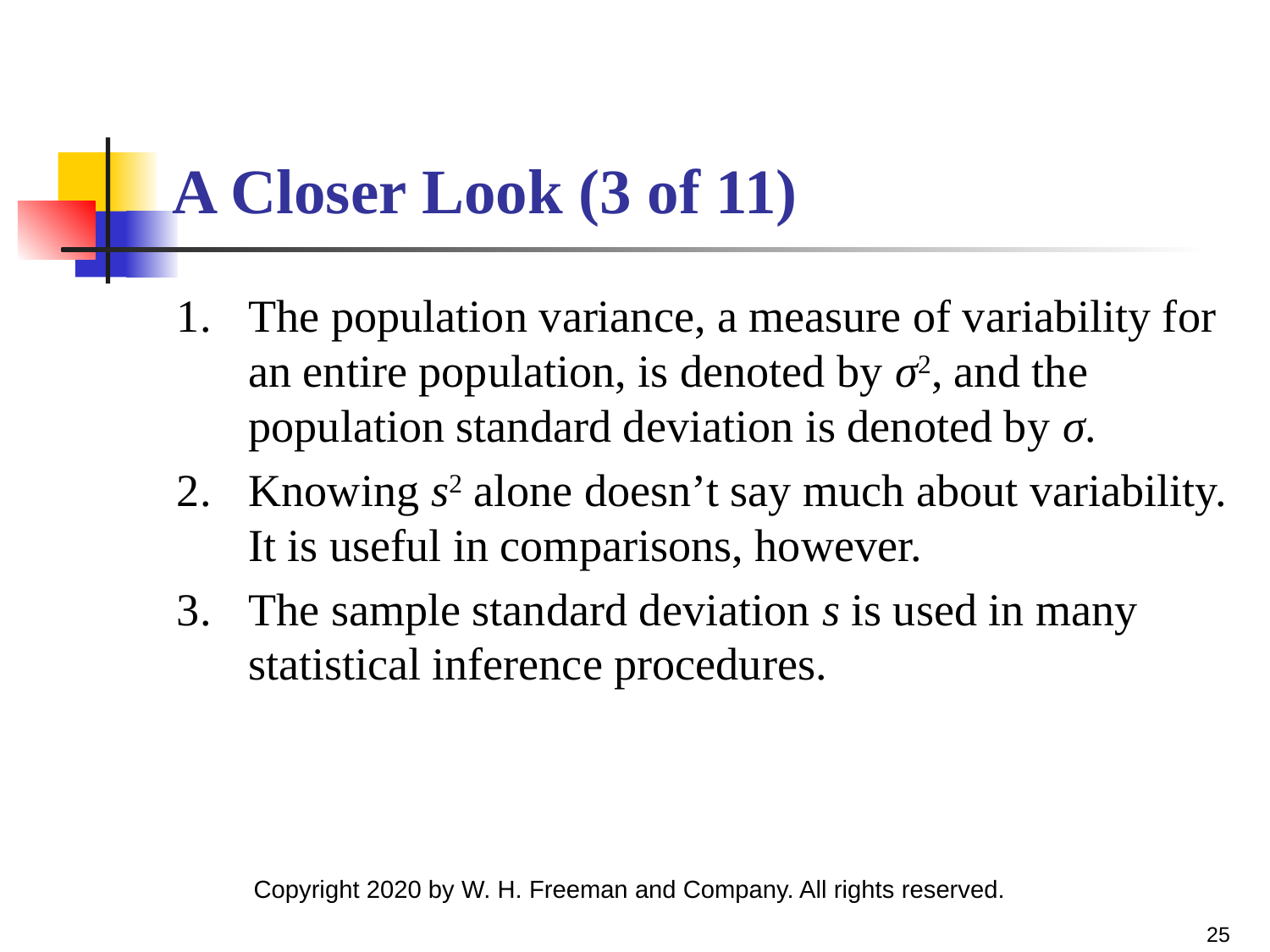

# A Closer Look (3 of 11)
The population variance, a measure of variability for an entire population, is denoted by σ2, and the population standard deviation is denoted by σ.
Knowing s2 alone doesn’t say much about variability. It is useful in comparisons, however.
The sample standard deviation s is used in many statistical inference procedures.